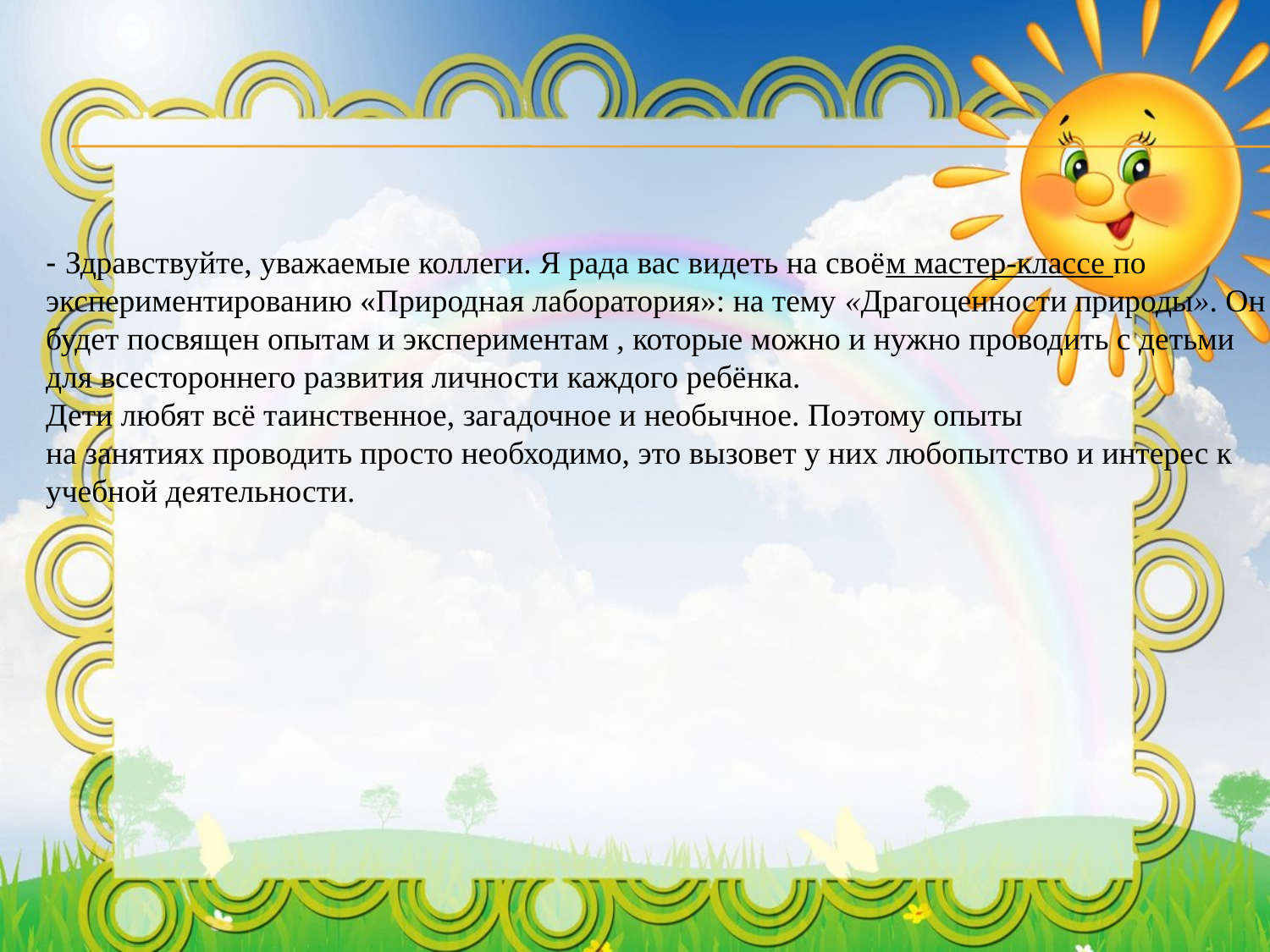

- Здравствуйте, уважаемые коллеги. Я рада вас видеть на своём мастер-классе по экспериментированию «Природная лаборатория»: на тему «Драгоценности природы». Он будет посвящен опытам и экспериментам , которые можно и нужно проводить с детьми для всестороннего развития личности каждого ребёнка.
Дети любят всё таинственное, загадочное и необычное. Поэтому опыты на занятиях проводить просто необходимо, это вызовет у них любопытство и интерес к учебной деятельности.